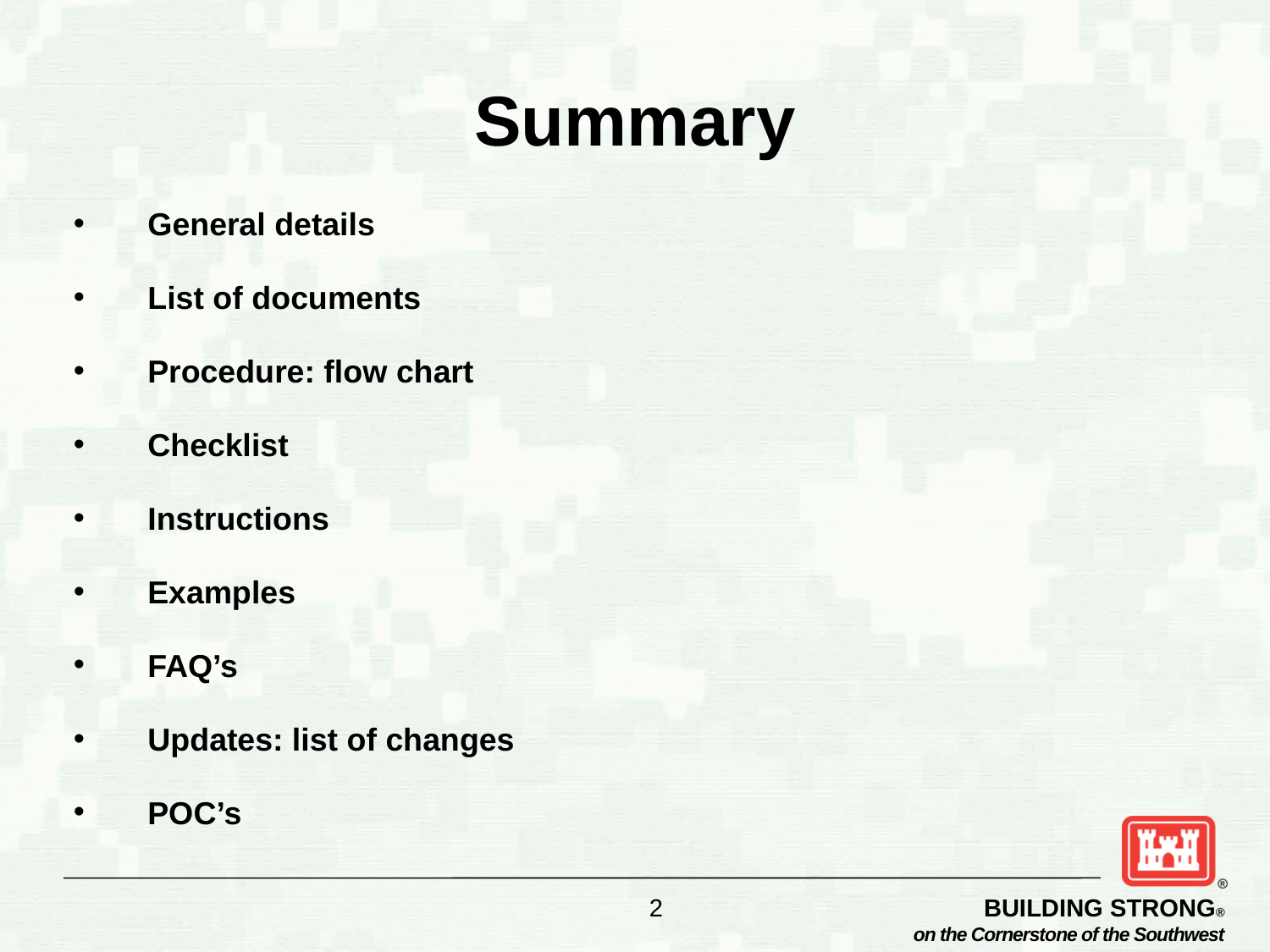

# Summary

General details

List of documents

Procedure: flow chart

Checklist

Instructions

Examples

FAQ’s

Updates: list of changes

POC’s

2